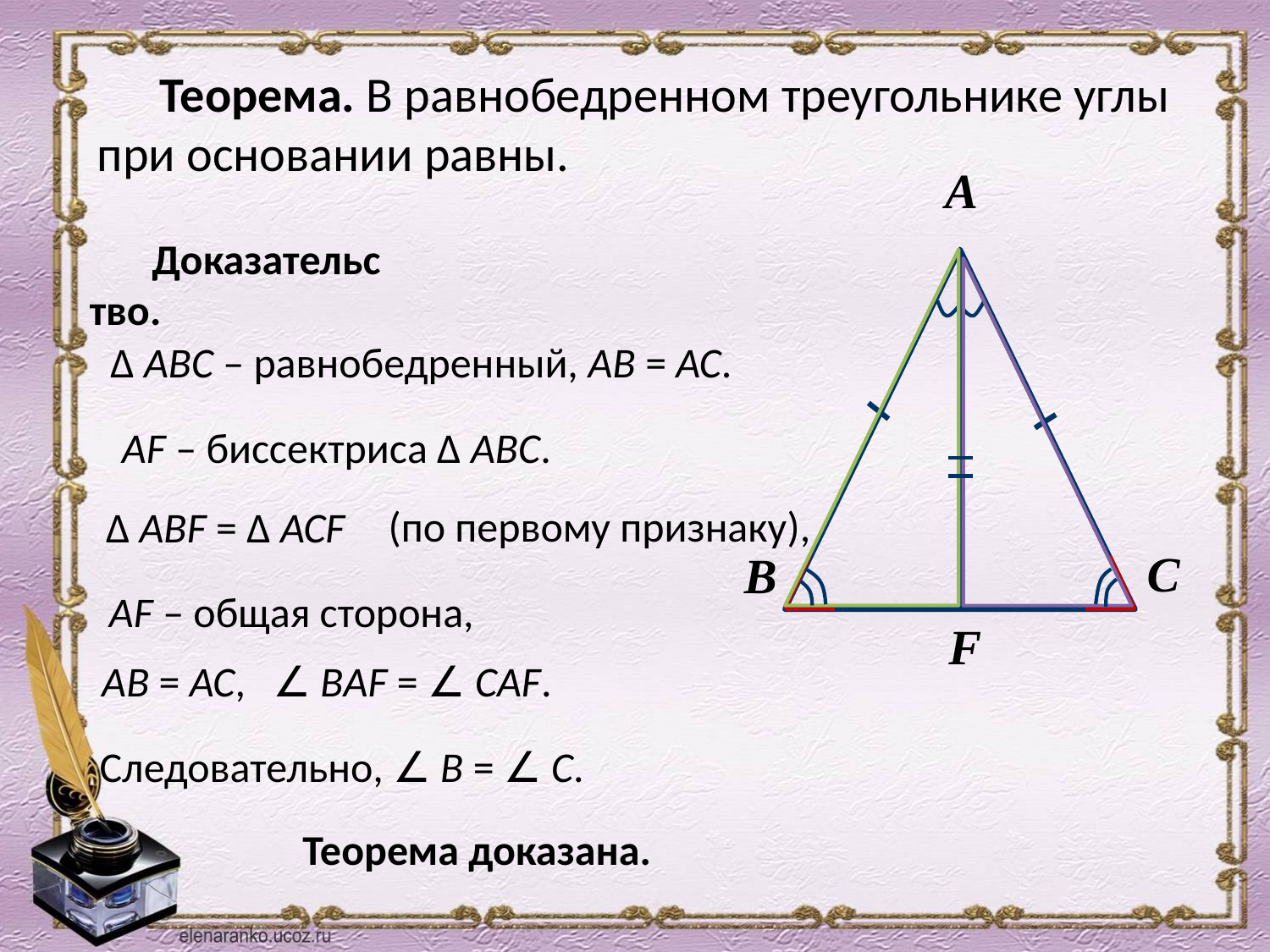

Теорема. В равнобедренном треугольнике углы при основании равны.
#
А

        ∆ АВС – равнобедренный, АВ = АС.
С
В
Доказательство.

     AF – биссектриса ∆ АВС.
F

    ∆ АВF = ∆ АСF

    AF – общая сторона,
      (по первому признаку),

    Следовательно, ∠ В = ∠ С.
   AВ = АС,
   ∠ ВAF = ∠ СAF.
                   Теорема доказана.